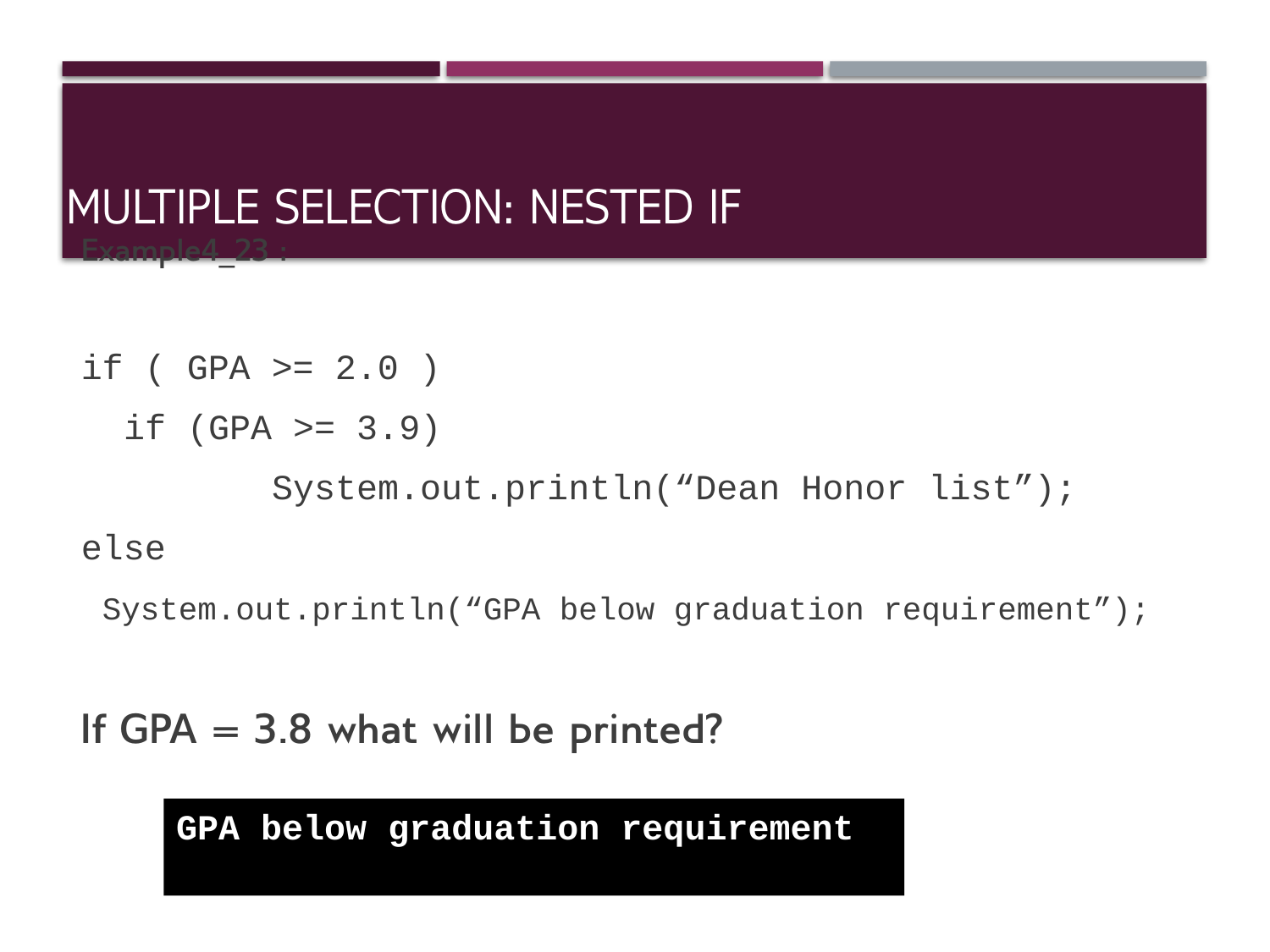

# Multiple Selection: Nested if
Example4_23 :

if ( GPA >= 2.0 )
	if (GPA >= 3.9)
		 System.out.println(“Dean Honor list”);
else
 System.out.println(“GPA below graduation requirement”);

If GPA = 3.8 what will be printed?

GPA below graduation requirement

6